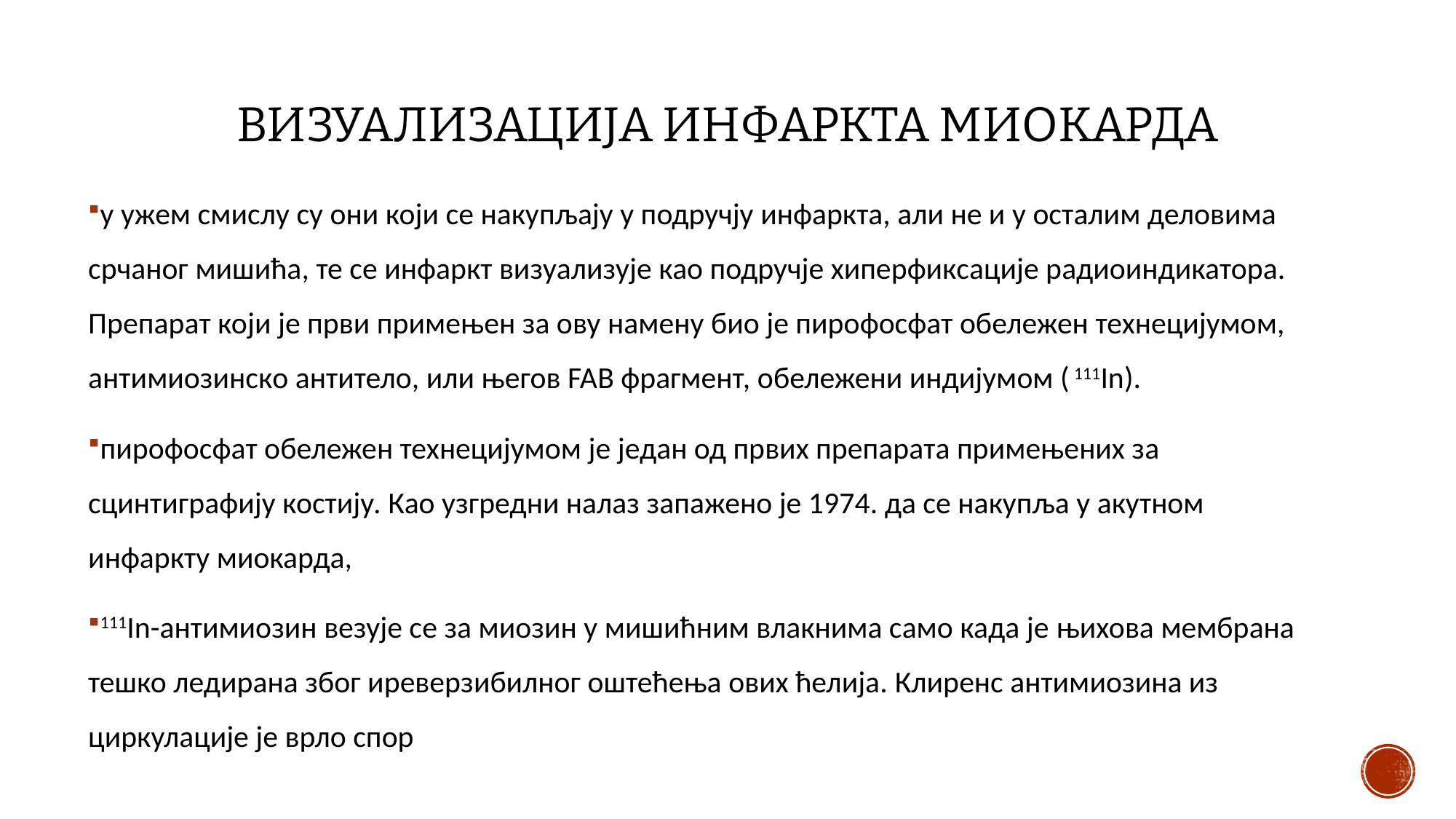

# Визуализација инфаркта миокарда
у ужем смислу су они који се накупљају у подручју инфаркта, али не и у осталим деловима срчаног мишића, те се инфаркт визуализује као подручје хиперфиксације радиоиндикатора. Препарат који је први примењен за ову намену био је пирофосфат обележен технецијумом, антимиозинскo антитело, или његов FAB фрагмент, обележени индијумом ( 111In).
пирофосфат обележен технецијумом је један од првих препарата примењених за сцинтиграфију костију. Као узгредни налаз запажено је 1974. да се накупља у акутном инфаркту миокарда,
111In-антимиозин везује се за миозин у мишићним влакнима само када је њихова мембрана тешко ледирана због иреверзибилног оштећења ових ћелија. Клиренс антимиозина из циркулације је врло спор